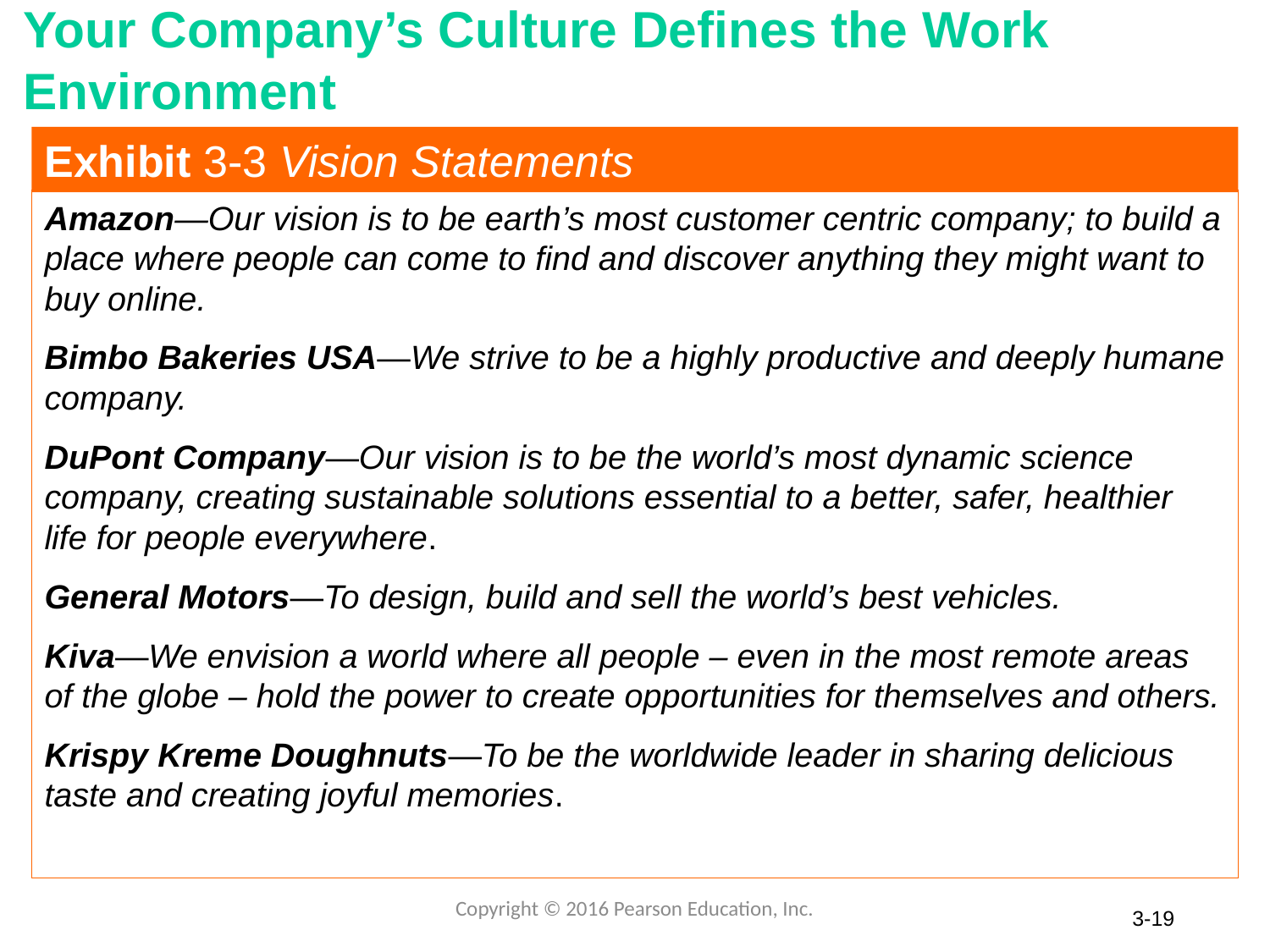

# Your Company’s Culture Defines the Work Environment
Exhibit 3-3 Vision Statements
Amazon—Our vision is to be earth’s most customer centric company; to build a place where people can come to find and discover anything they might want to buy online.

Bimbo Bakeries USA—We strive to be a highly productive and deeply humane company.

DuPont Company—Our vision is to be the world’s most dynamic science company, creating sustainable solutions essential to a better, safer, healthier life for people everywhere.

General Motors—To design, build and sell the world’s best vehicles.

Kiva—We envision a world where all people – even in the most remote areas of the globe – hold the power to create opportunities for themselves and others.

Krispy Kreme Doughnuts—To be the worldwide leader in sharing delicious taste and creating joyful memories.
Copyright © 2016 Pearson Education, Inc.